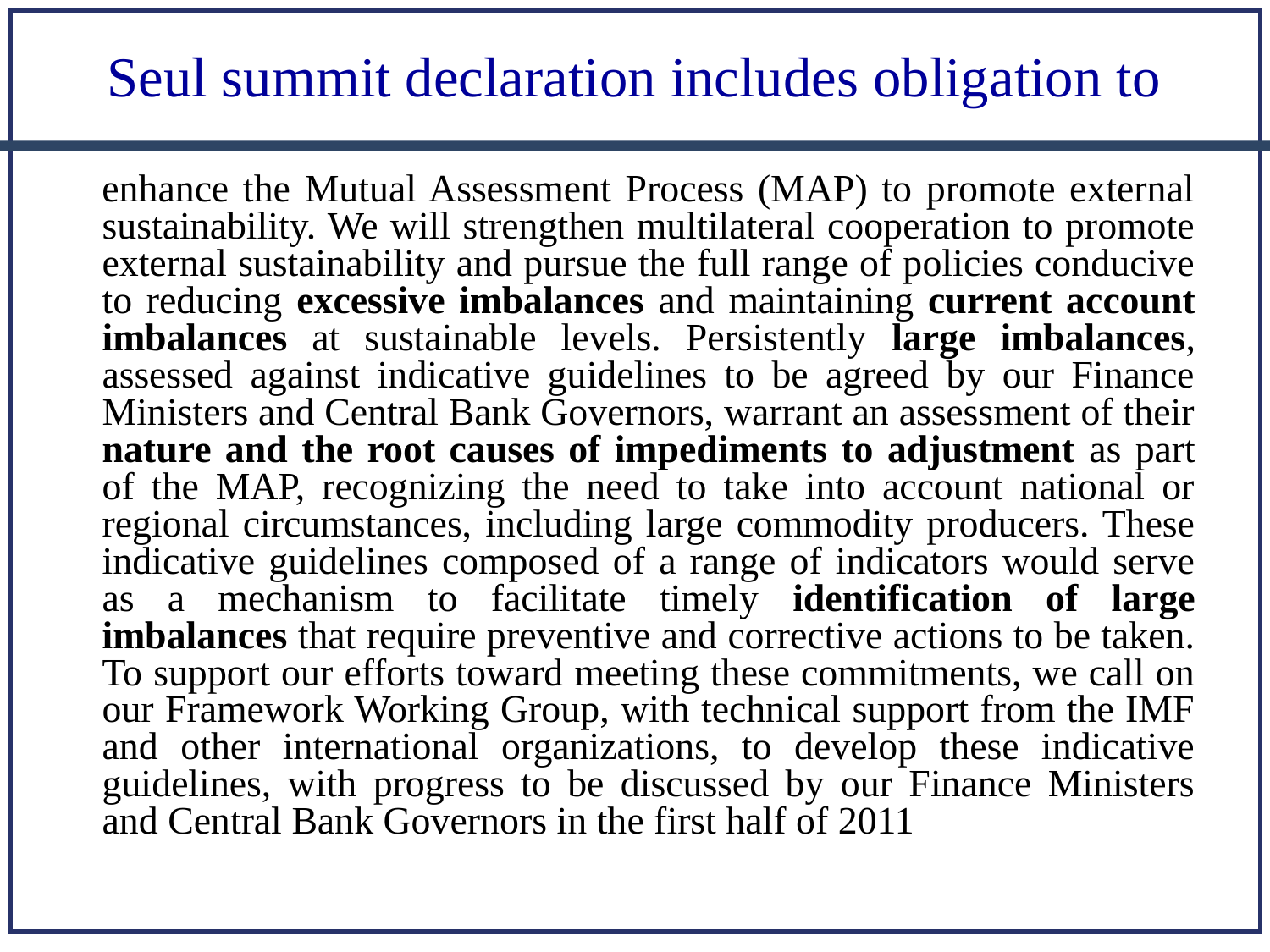

# Seul summit declaration includes obligation to

enhance the Mutual Assessment Process (MAP) to promote external sustainability. We will strengthen multilateral cooperation to promote external sustainability and pursue the full range of policies conducive to reducing excessive imbalances and maintaining current account imbalances at sustainable levels. Persistently large imbalances, assessed against indicative guidelines to be agreed by our Finance Ministers and Central Bank Governors, warrant an assessment of their nature and the root causes of impediments to adjustment as part of the MAP, recognizing the need to take into account national or regional circumstances, including large commodity producers. These indicative guidelines composed of a range of indicators would serve as a mechanism to facilitate timely identification of large imbalances that require preventive and corrective actions to be taken. To support our efforts toward meeting these commitments, we call on our Framework Working Group, with technical support from the IMF and other international organizations, to develop these indicative guidelines, with progress to be discussed by our Finance Ministers and Central Bank Governors in the first half of 2011